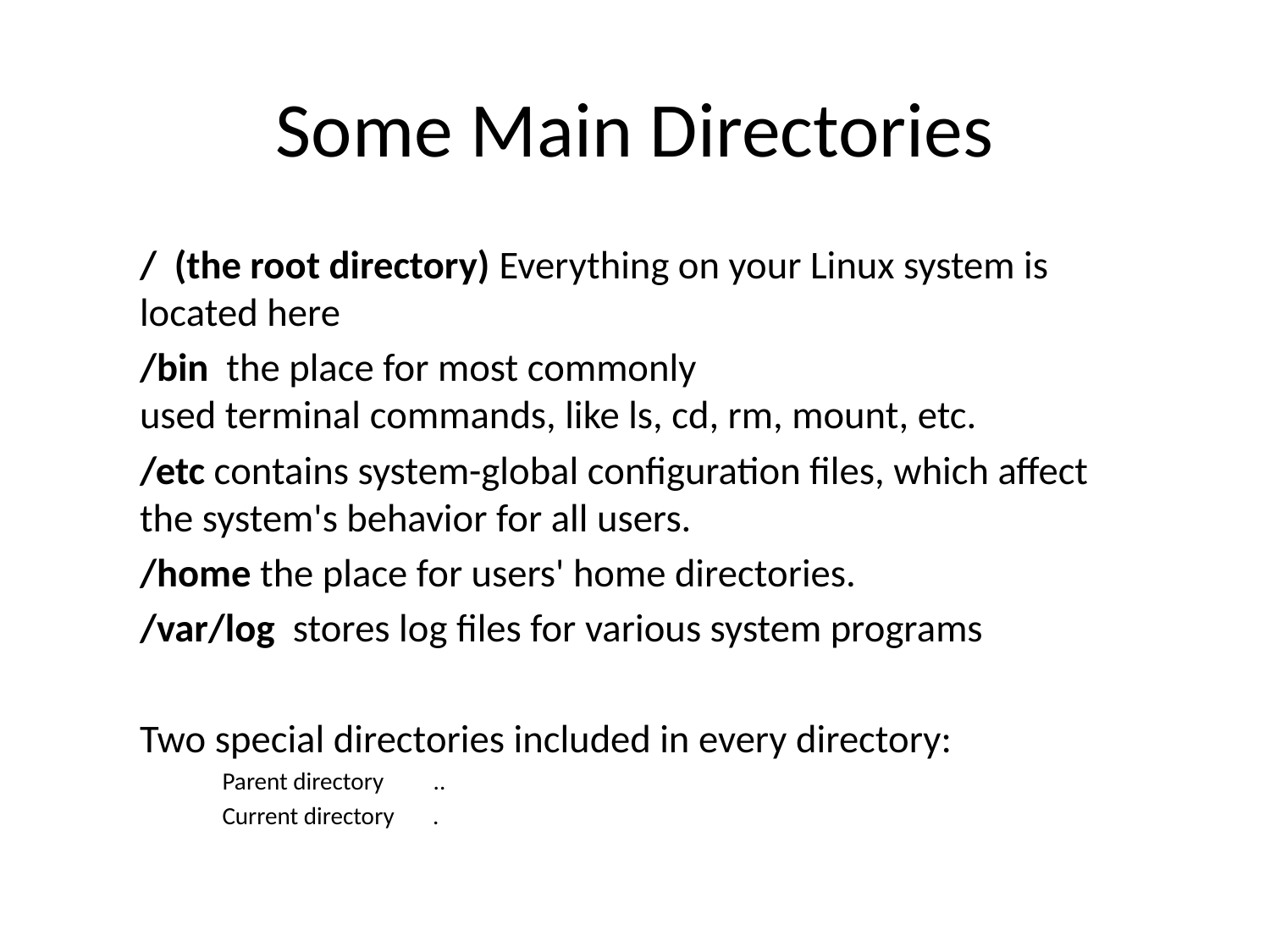

# Some Main Directories
/  (the root directory) Everything on your Linux system is located here
/bin  the place for most commonly used terminal commands, like ls, cd, rm, mount, etc.
/etc contains system-global configuration files, which affect the system's behavior for all users.
/home the place for users' home directories.
/var/log  stores log files for various system programs

Two special directories included in every directory:
               Parent directory         ..
               Current directory       .